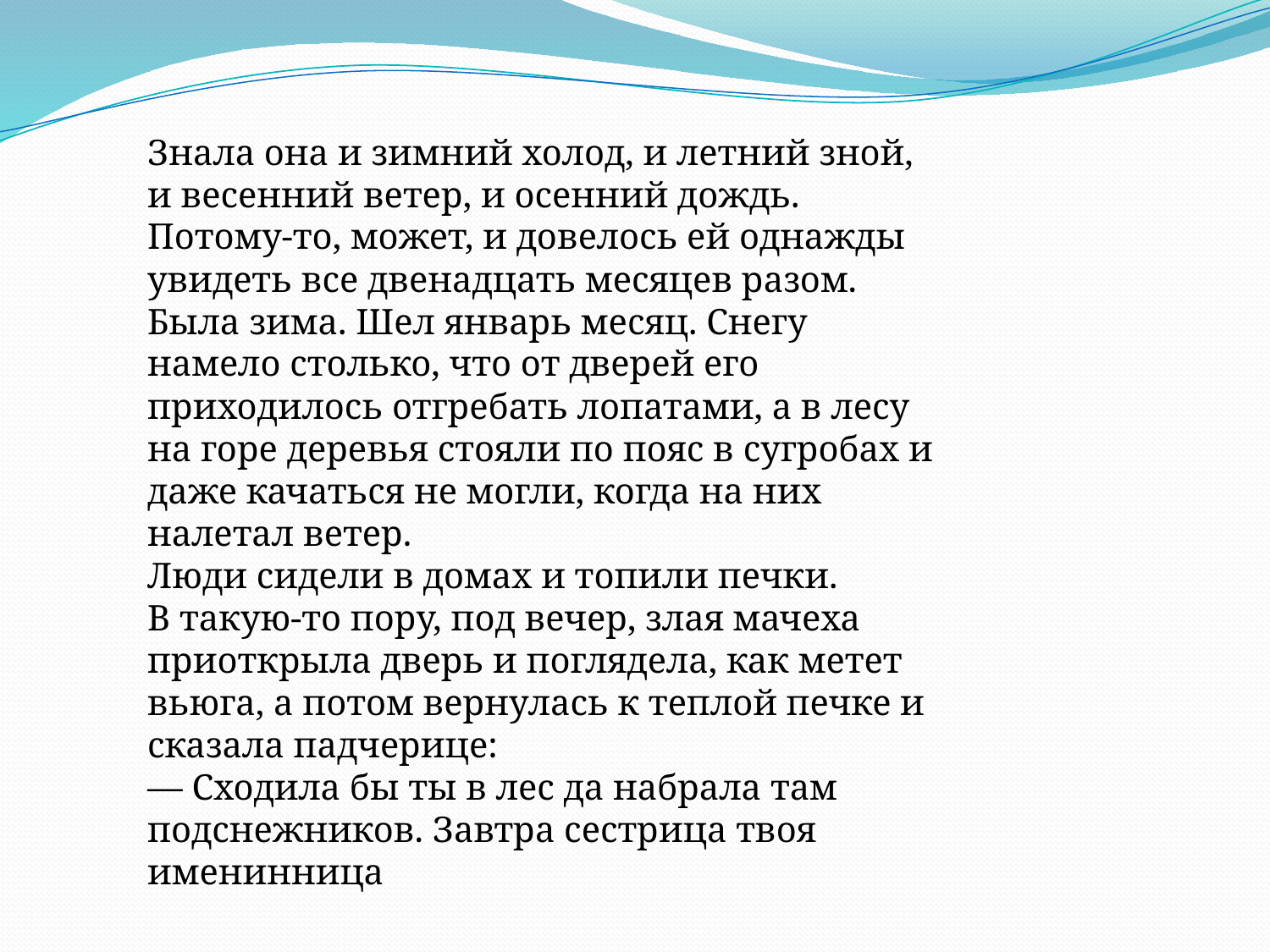

Знала она и зимний холод, и летний зной, и весенний ветер, и осенний дождь. Потому-то, может, и довелось ей однажды увидеть все двенадцать месяцев разом.
Была зима. Шел январь месяц. Снегу намело столько, что от дверей его приходилось отгребать лопатами, а в лесу на горе деревья стояли по пояс в сугробах и даже качаться не могли, когда на них налетал ветер.
Люди сидели в домах и топили печки.
В такую-то пору, под вечер, злая мачеха приоткрыла дверь и поглядела, как метет вьюга, а потом вернулась к теплой печке и сказала падчерице:
— Сходила бы ты в лес да набрала там подснежников. Завтра сестрица твоя именинница